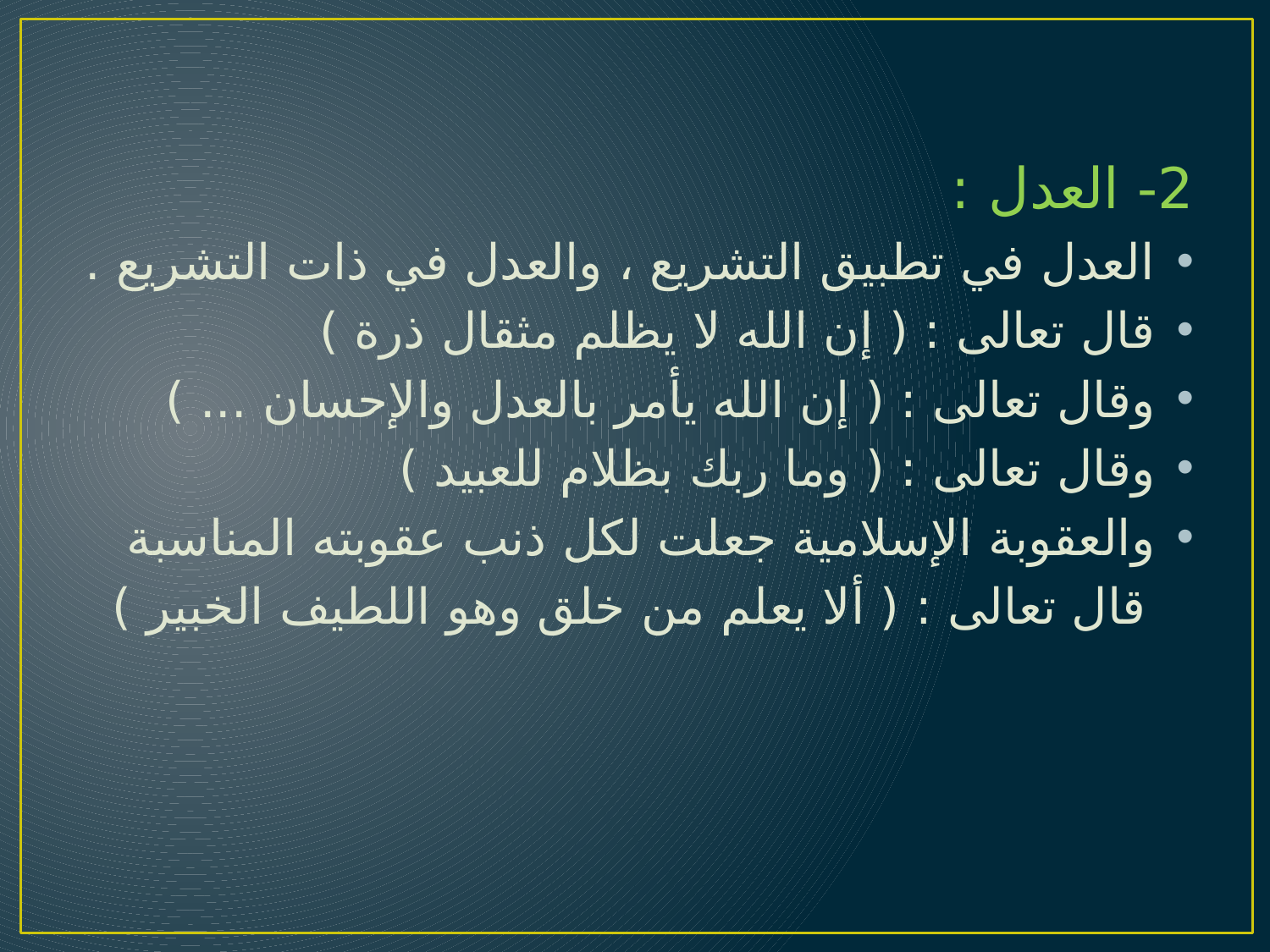

2- العدل :
العدل في تطبيق التشريع ، والعدل في ذات التشريع .
قال تعالى : ( إن الله لا يظلم مثقال ذرة )
وقال تعالى : ( إن الله يأمر بالعدل والإحسان ... )
وقال تعالى : ( وما ربك بظلام للعبيد )
والعقوبة الإسلامية جعلت لكل ذنب عقوبته المناسبة
   قال تعالى : ( ألا يعلم من خلق وهو اللطيف الخبير )